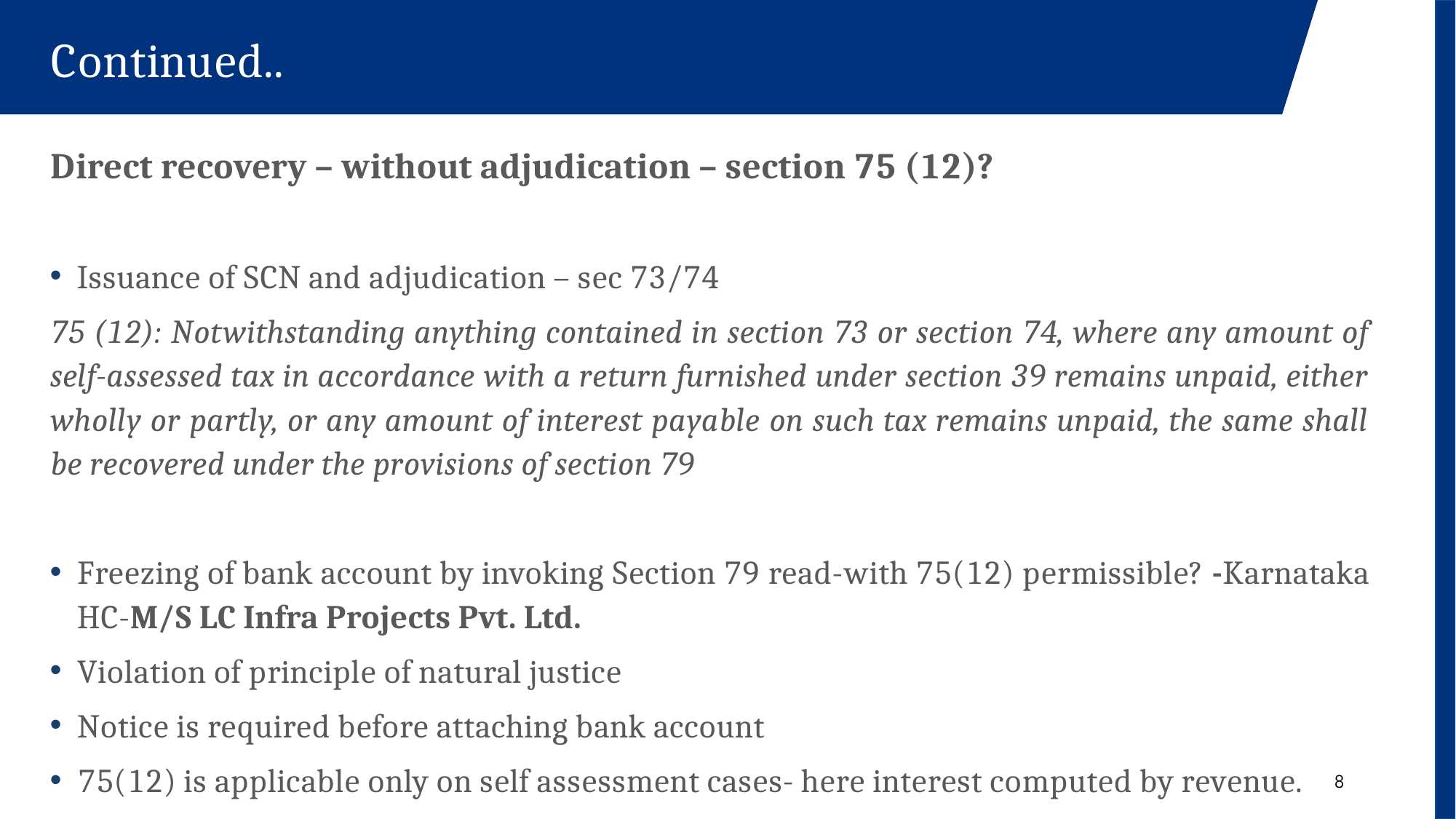

Continued..
Direct recovery – without adjudication – section 75 (12)?

Issuance of SCN and adjudication – sec 73/74
75 (12): Notwithstanding anything contained in section 73 or section 74, where any amount of self-assessed tax in accordance with a return furnished under section 39 remains unpaid, either wholly or partly, or any amount of interest payable on such tax remains unpaid, the same shall be recovered under the provisions of section 79

Freezing of bank account by invoking Section 79 read-with 75(12) permissible? -Karnataka HC-M/S LC Infra Projects Pvt. Ltd.
Violation of principle of natural justice
Notice is required before attaching bank account
75(12) is applicable only on self assessment cases- here interest computed by revenue.
8